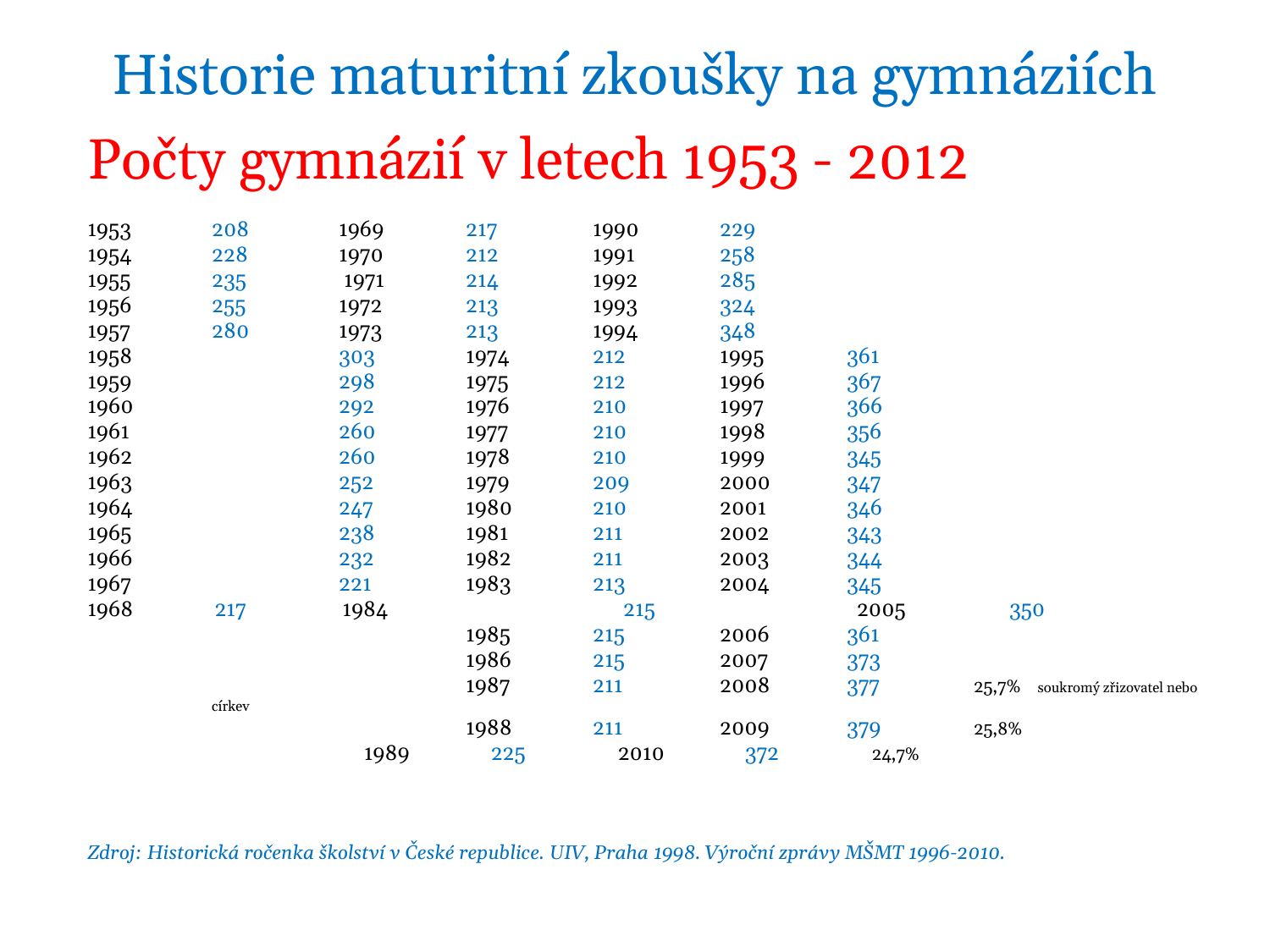

# Historie maturitní zkoušky na gymnáziích
Počty gymnázií v letech 1953 - 2012

1953	208	1969	217	1990	229
1954	228	1970	212	1991	258
1955	235	 1971	214	1992	285
1956	255	1972	213	1993	324
1957	280	1973	213	1994	348
1958		303	1974	212	1995	361
1959		298	1975	212	1996	367
1960		292	1976	210	1997	366
1961		260	1977	210	1998	356
1962		260	1978	210	1999	345
1963		252	1979	209	2000	347
1964		247	1980	210	2001	346
1965		238	1981	211	2002	343
1966		232	1982	211	2003	344
1967		221	1983	213	2004	345
1968                217                   1984		      215		  2005	       350
			1985	215	2006	361
			1986	215	2007	373
			1987	211	2008	377	25,7%    soukromý zřizovatel nebo  církev
			1988	211	2009	379	25,8%
		1989	225	2010	372	24,7%

Zdroj: Historická ročenka školství v České republice. UIV, Praha 1998. Výroční zprávy MŠMT 1996-2010.